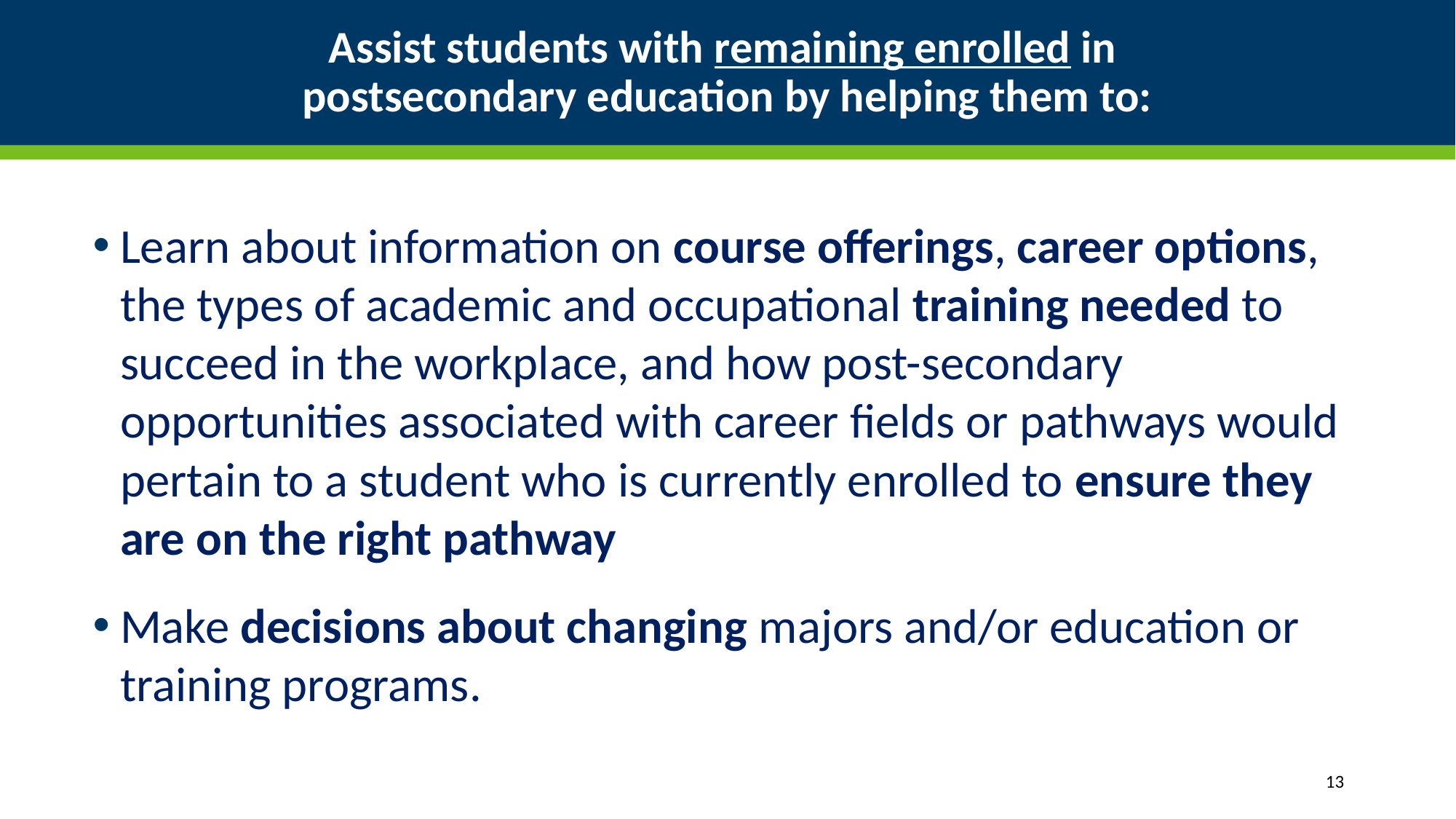

# Assist students with remaining enrolled in postsecondary education by helping them to:
Learn about information on course offerings, career options, the types of academic and occupational training needed to succeed in the workplace, and how post-secondary opportunities associated with career fields or pathways would pertain to a student who is currently enrolled to ensure they are on the right pathway
Make decisions about changing majors and/or education or training programs.

13